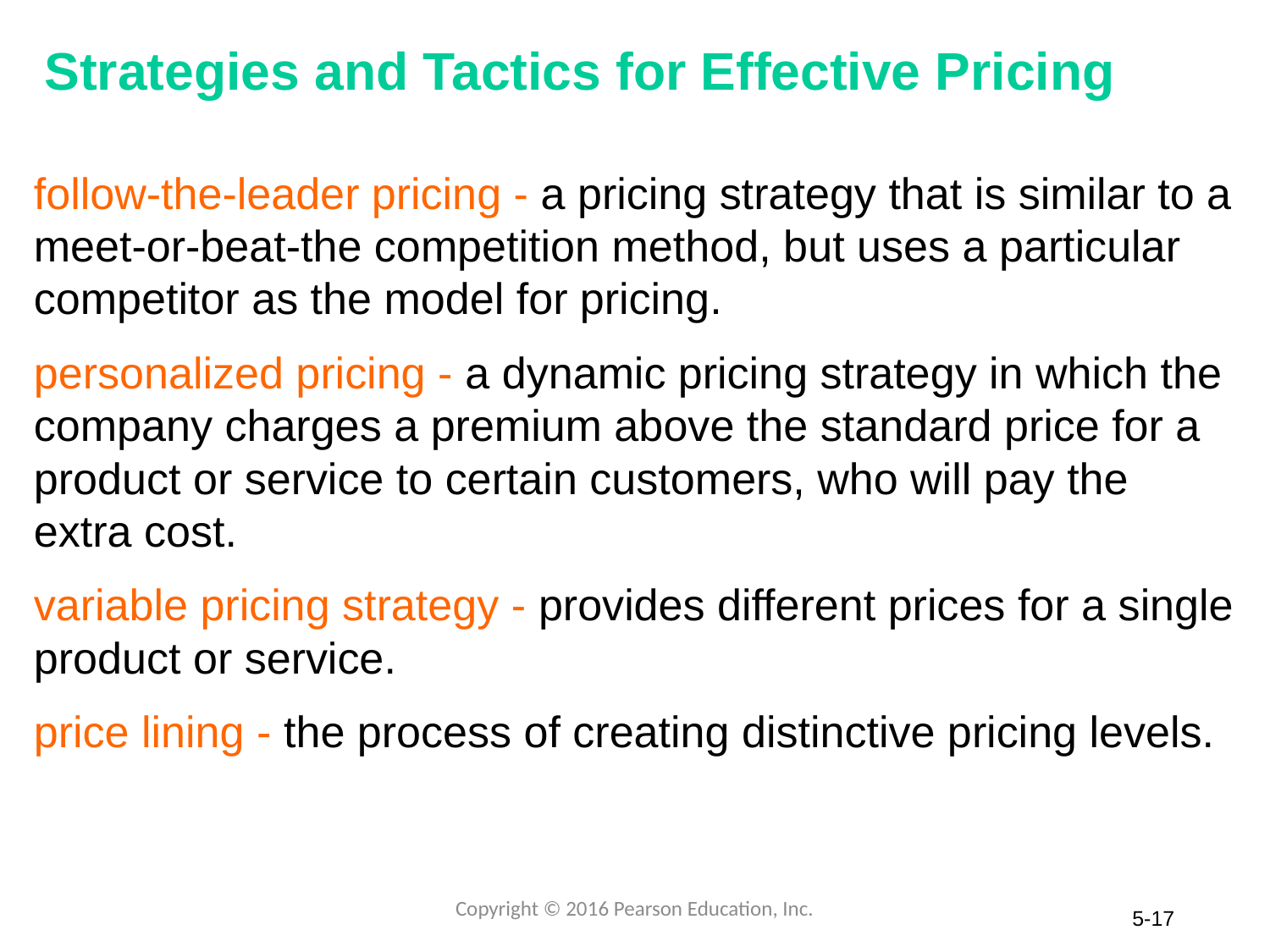

# Strategies and Tactics for Effective Pricing
follow-the-leader pricing - a pricing strategy that is similar to a meet-or-beat-the competition method, but uses a particular competitor as the model for pricing.

personalized pricing - a dynamic pricing strategy in which the company charges a premium above the standard price for a product or service to certain customers, who will pay the extra cost.

variable pricing strategy - provides different prices for a single product or service.

price lining - the process of creating distinctive pricing levels.
Copyright © 2016 Pearson Education, Inc.